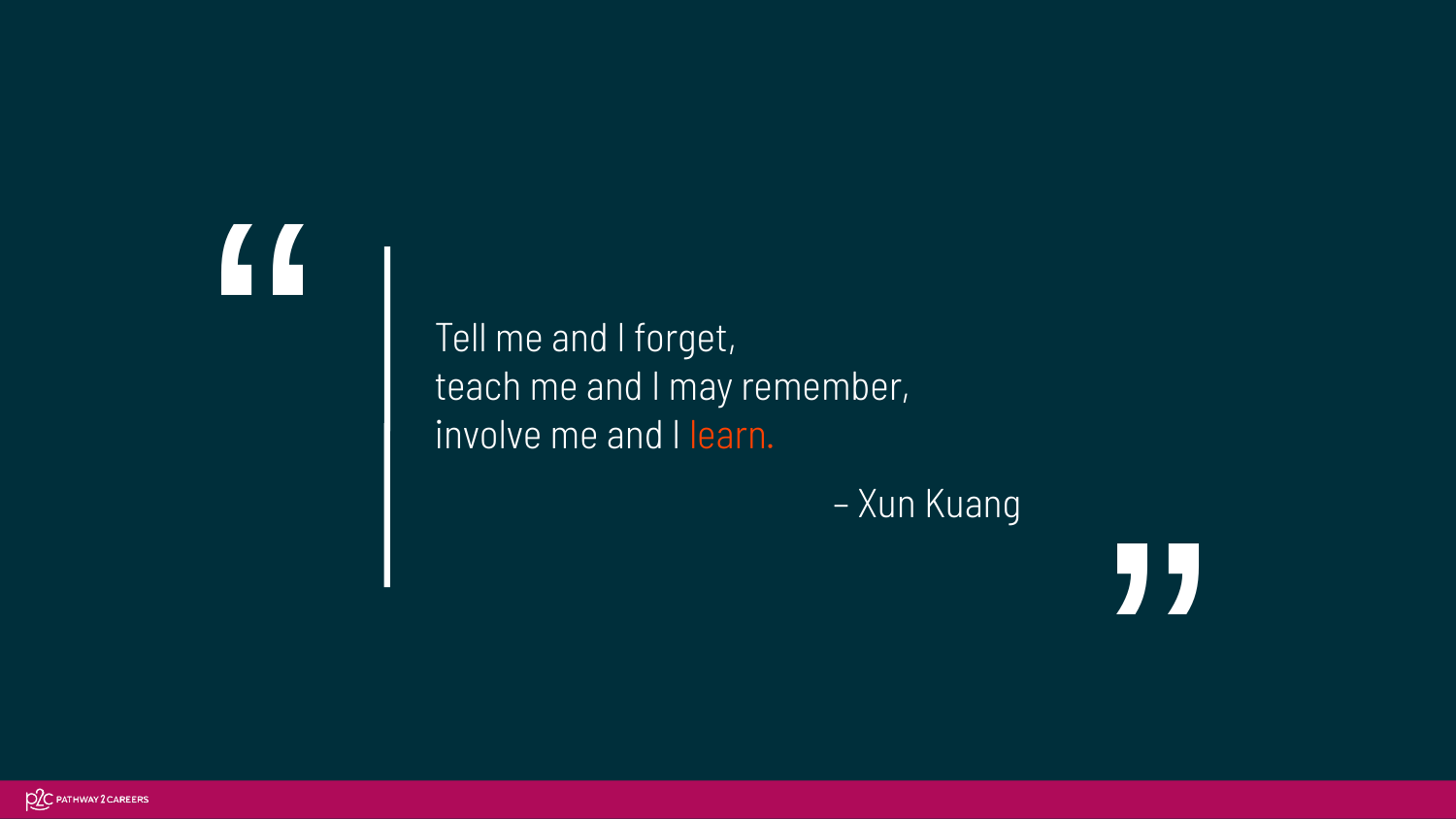

“
“
Tell me and I forget,
teach me and I may remember, involve me and I learn.
– Xun Kuang